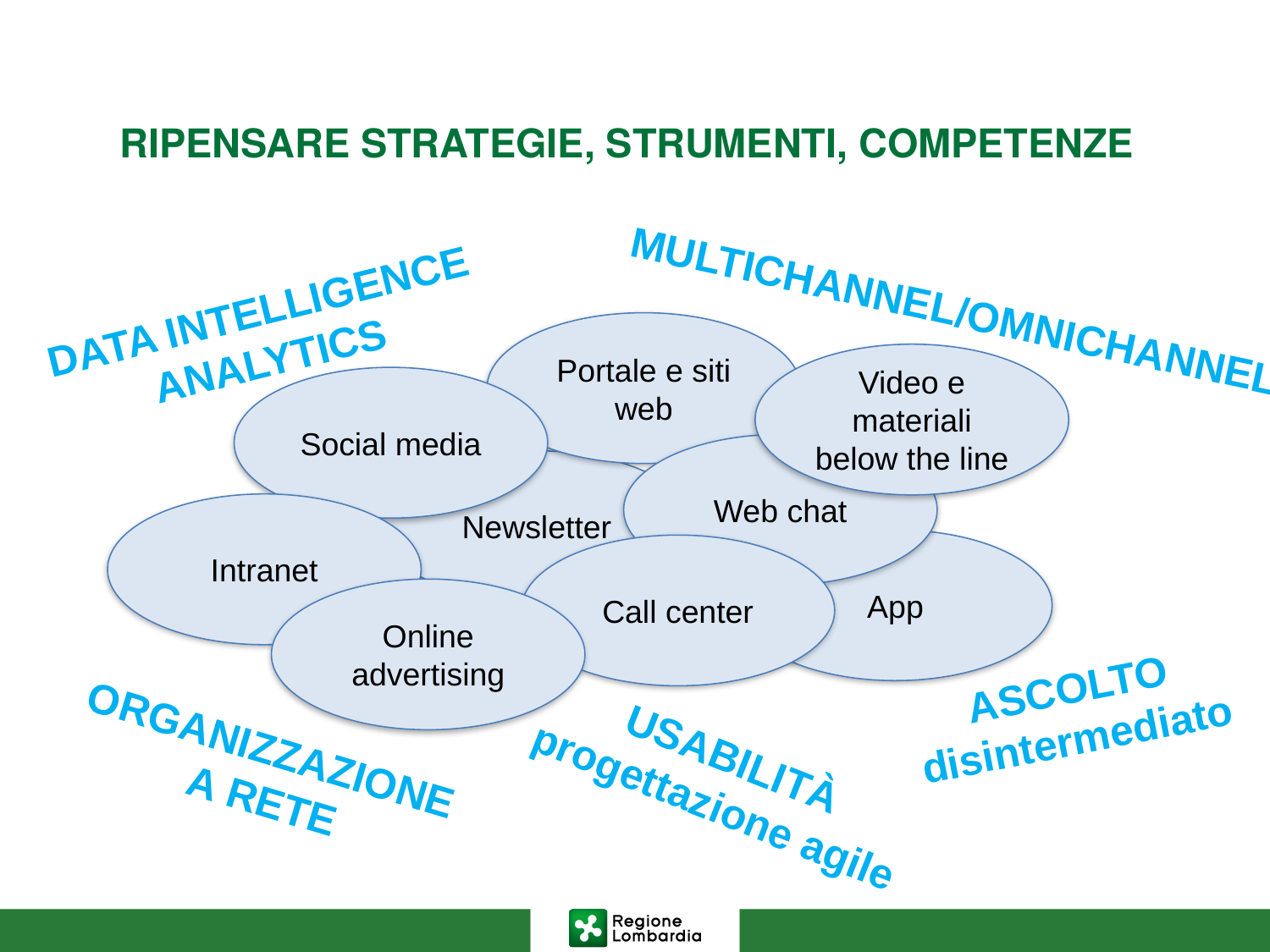

# RIPENSARE STRATEGIE, STRUMENTI, COMPETENZE
DATA INTELLIGENCE
ANALYTICS
MULTICHANNEL/OMNICHANNEL
Portale e siti web
Video e materiali below the line
Social media
Web chat
Newsletter
Intranet
App
Call center
Online advertising
ASCOLTO
disintermediato
ORGANIZZAZIONE
 A RETE
USABILITÀ
progettazione agile